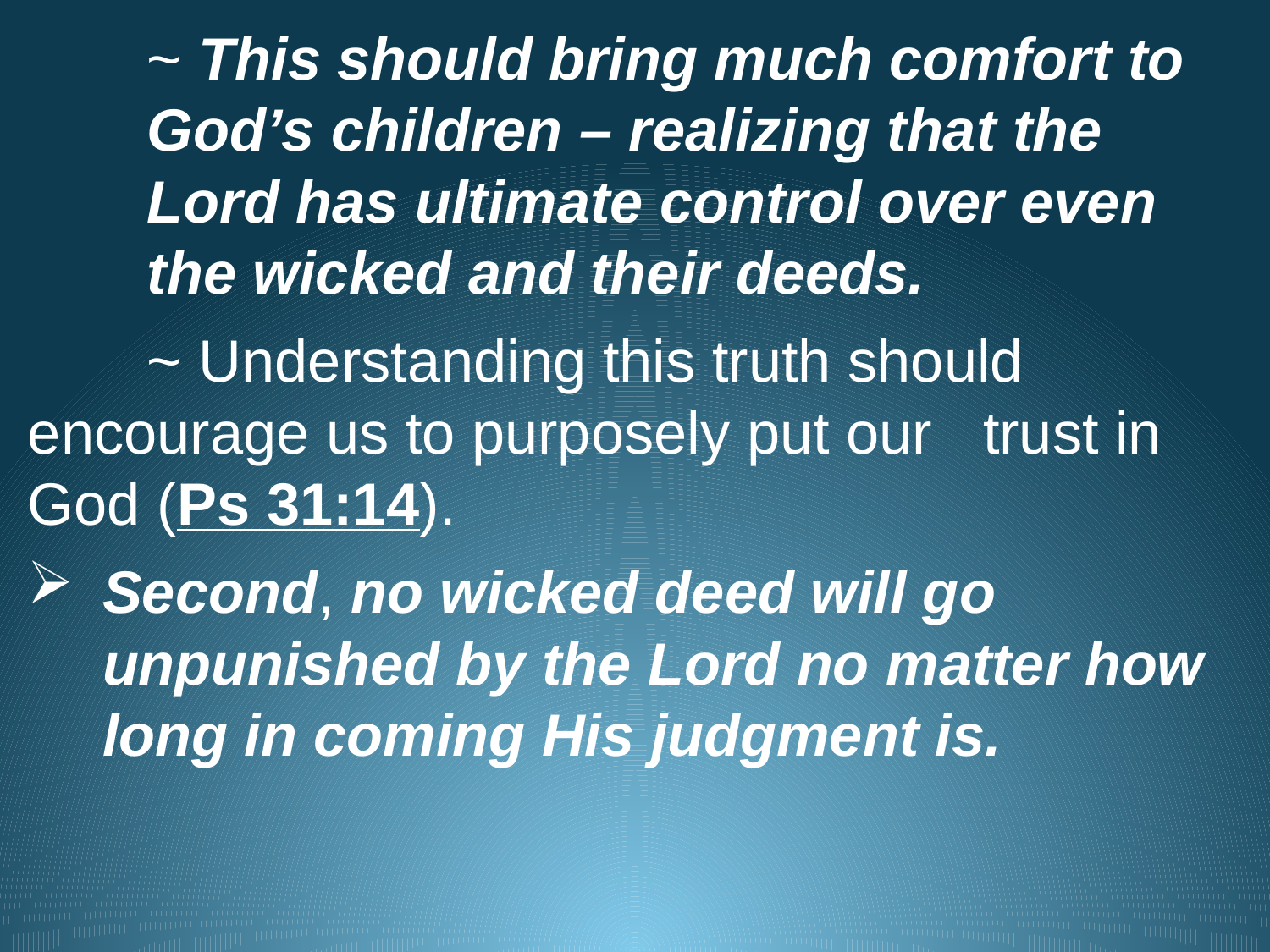

~ This should bring much comfort to 					God’s children – realizing that the 					Lord has ultimate control over even 					the wicked and their deeds.
		~ Understanding this truth should 						encourage us to purposely put our 						trust in God (Ps 31:14).
Second, no wicked deed will go unpunished by the Lord no matter how long in coming His judgment is.